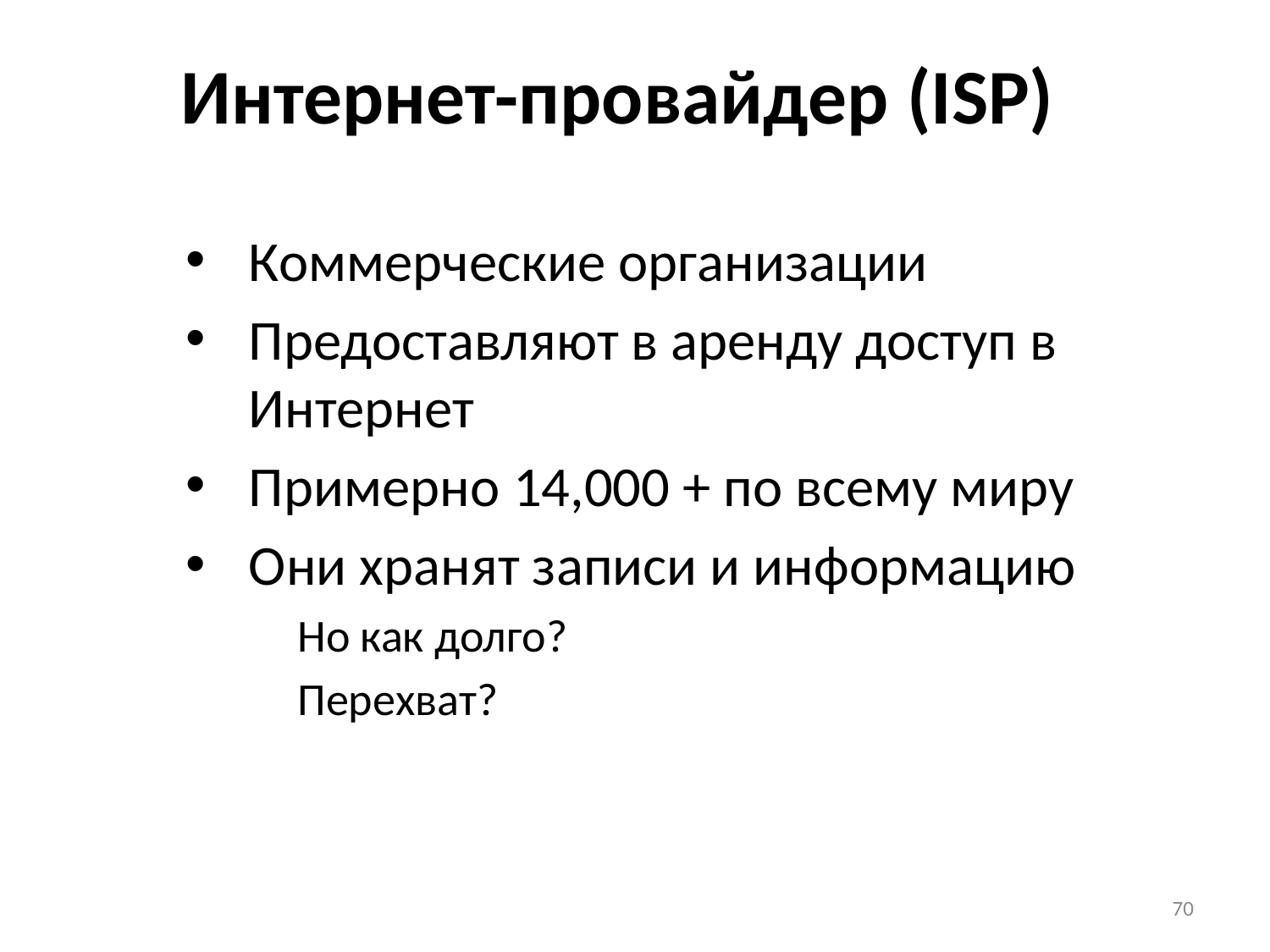

# Интернет-провайдер (ISP)
Коммерческие организации
Предоставляют в аренду доступ в Интернет
Примерно 14,000 + по всему миру
Они хранят записи и информацию
Но как долго?
Перехват?
70